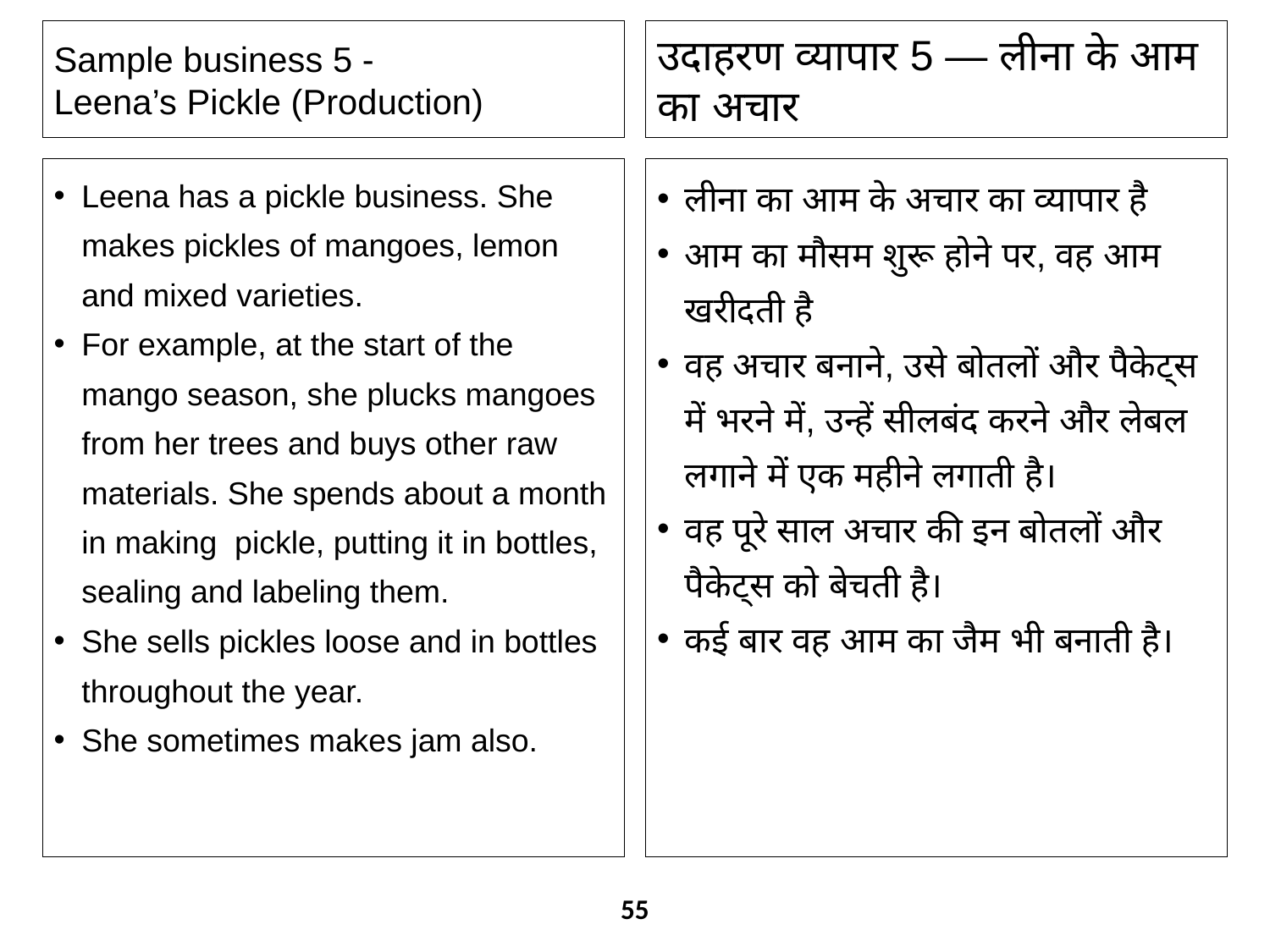

# Sample business 5 - Leena’s Pickle (Production)
उदाहरण व्यापार 5 — लीना के आम का अचार
Leena has a pickle business. She makes pickles of mangoes, lemon and mixed varieties.
For example, at the start of the mango season, she plucks mangoes from her trees and buys other raw materials. She spends about a month in making  pickle, putting it in bottles, sealing and labeling them.
She sells pickles loose and in bottles throughout the year.
She sometimes makes jam also.
लीना का आम के अचार का व्यापार है
आम का मौसम शुरू होने पर, वह आम खरीदती है
वह अचार बनाने, उसे बोतलों और पैकेट्स में भरने में, उन्हें सीलबंद करने और लेबल लगाने में एक महीने लगाती है।
वह पूरे साल अचार की इन बोतलों और पैकेट्स को बेचती है।
कई बार वह आम का जैम भी बनाती है।
55